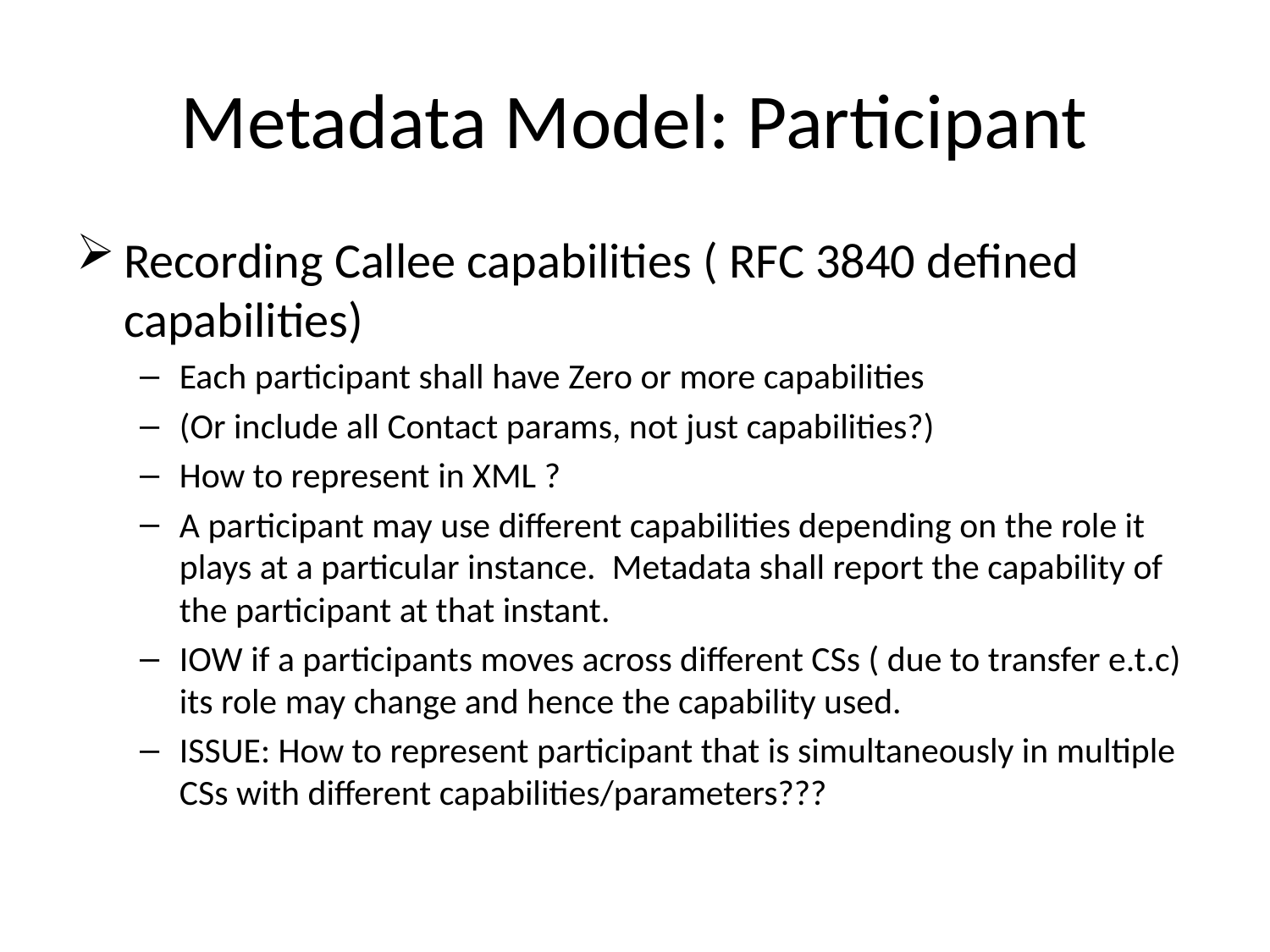

# Metadata Model: Participant
Recording Callee capabilities ( RFC 3840 defined capabilities)
Each participant shall have Zero or more capabilities
(Or include all Contact params, not just capabilities?)
How to represent in XML ?
A participant may use different capabilities depending on the role it plays at a particular instance.  Metadata shall report the capability of the participant at that instant.
IOW if a participants moves across different CSs ( due to transfer e.t.c) its role may change and hence the capability used.
ISSUE: How to represent participant that is simultaneously in multiple CSs with different capabilities/parameters???